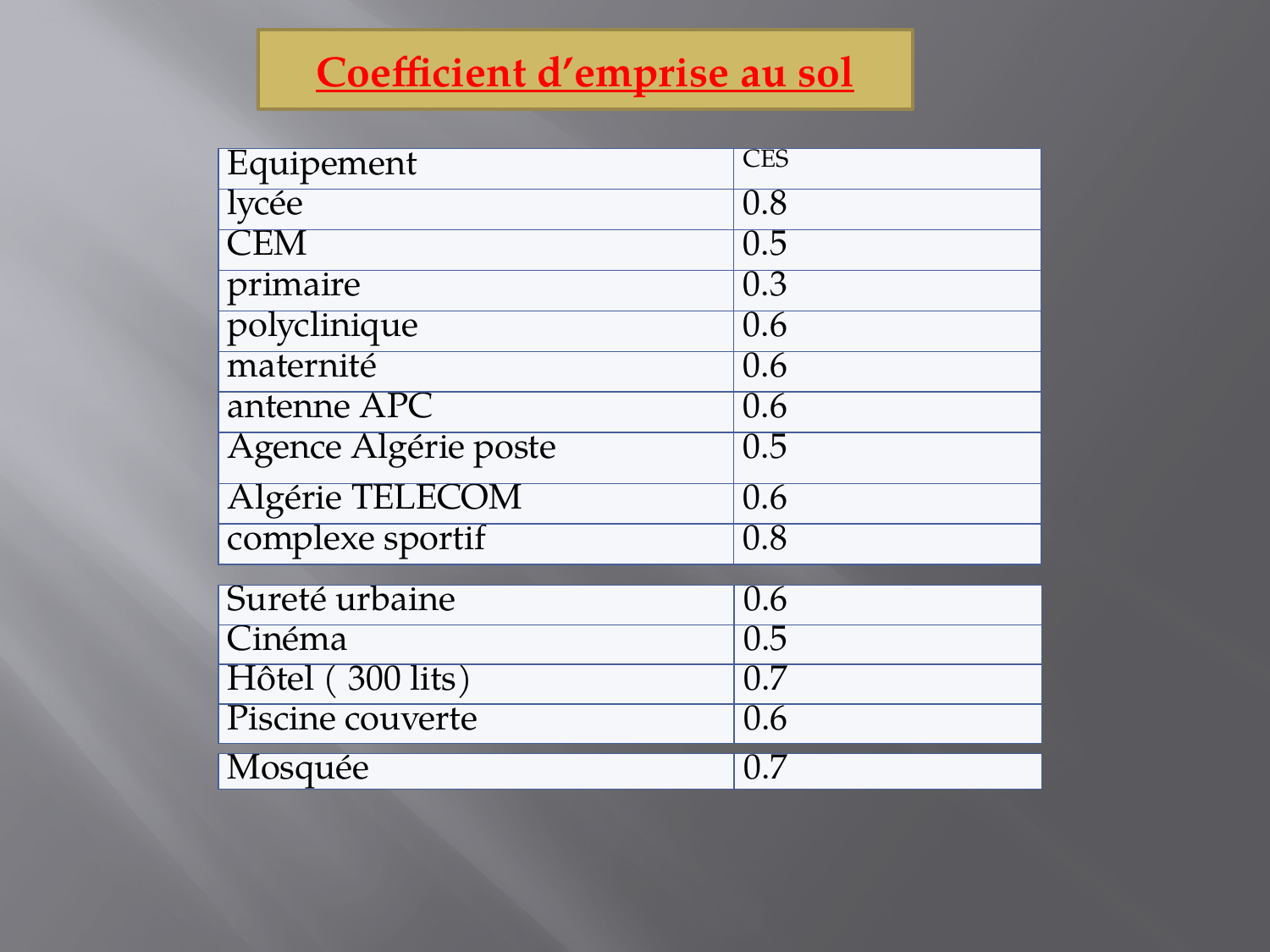

Coefficient d’emprise au sol
| Equipement | CES |
| --- | --- |
| lycée | 0.8 |
| CEM | 0.5 |
| primaire | 0.3 |
| polyclinique | 0.6 |
| maternité | 0.6 |
| antenne APC | 0.6 |
| Agence Algérie poste | 0.5 |
| Algérie TELECOM | 0.6 |
| complexe sportif | 0.8 |
| Sureté urbaine | 0.6 |
| --- | --- |
| Cinéma | 0.5 |
| Hôtel ( 300 lits) | 0.7 |
| Piscine couverte | 0.6 |
| Mosquée | 0.7 |
| --- | --- |